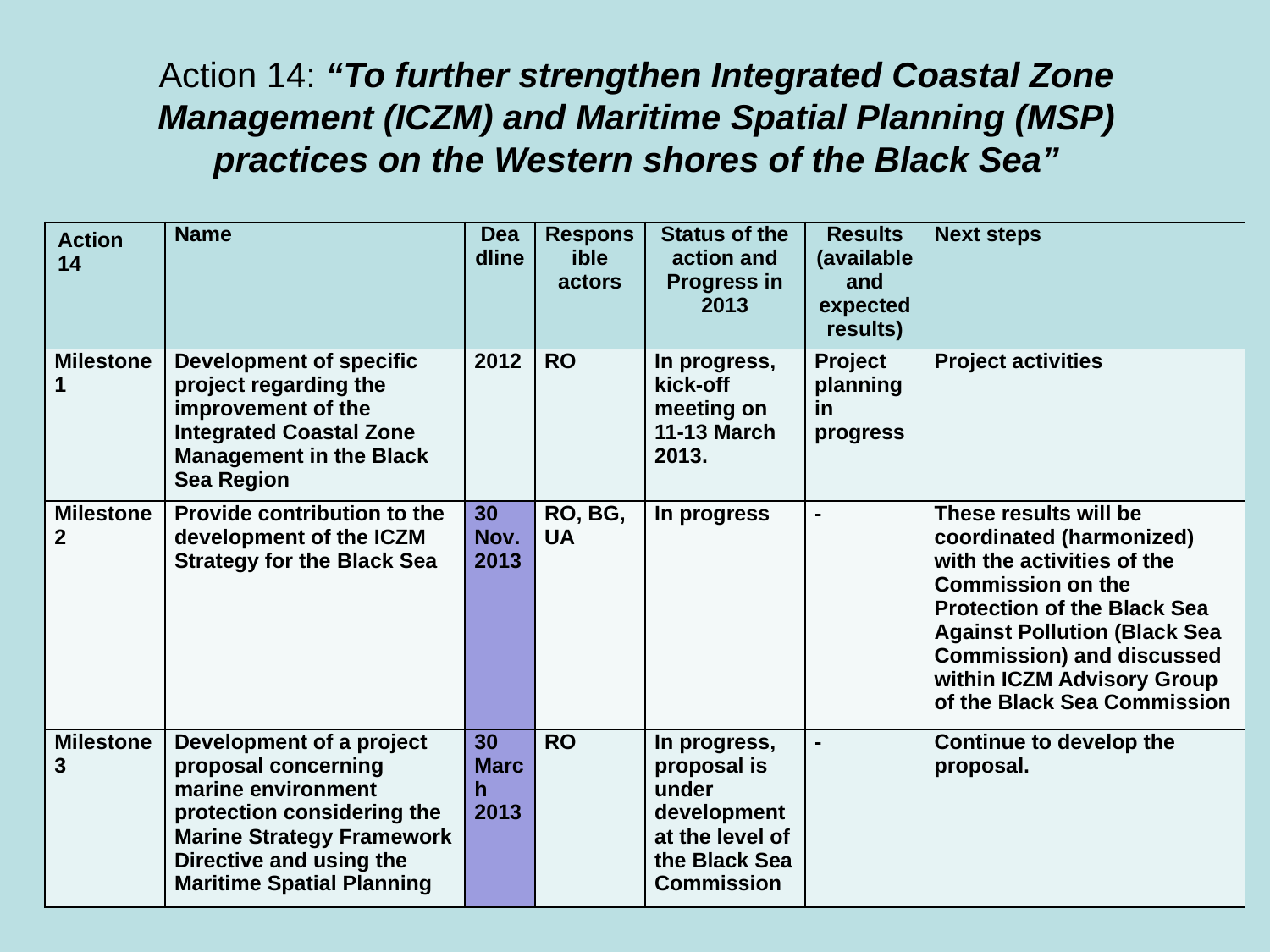

# Action 14: “To further strengthen Integrated Coastal Zone Management (ICZM) and Maritime Spatial Planning (MSP) practices on the Western shores of the Black Sea”
| Action 14 | Name | Deadline | Responsible actors | Status of the action and Progress in 2013 | Results (available and expected results) | Next steps |
| --- | --- | --- | --- | --- | --- | --- |
| Milestone 1 | Development of specific project regarding the improvement of the Integrated Coastal Zone Management in the Black Sea Region | 2012 | RO | In progress, kick-off meeting on 11-13 March 2013. | Project planning in progress | Project activities |
| Milestone 2 | Provide contribution to the development of the ICZM Strategy for the Black Sea | 30 Nov.2013 | RO, BG, UA | In progress | - | These results will be coordinated (harmonized) with the activities of the Commission on the Protection of the Black Sea Against Pollution (Black Sea Commission) and discussed within ICZM Advisory Group of the Black Sea Commission |
| Milestone 3 | Development of a project proposal concerning marine environment protection considering the Marine Strategy Framework Directive and using the Maritime Spatial Planning | 30 March 2013 | RO | In progress, proposal is under development at the level of the Black Sea Commission | - | Continue to develop the proposal. |